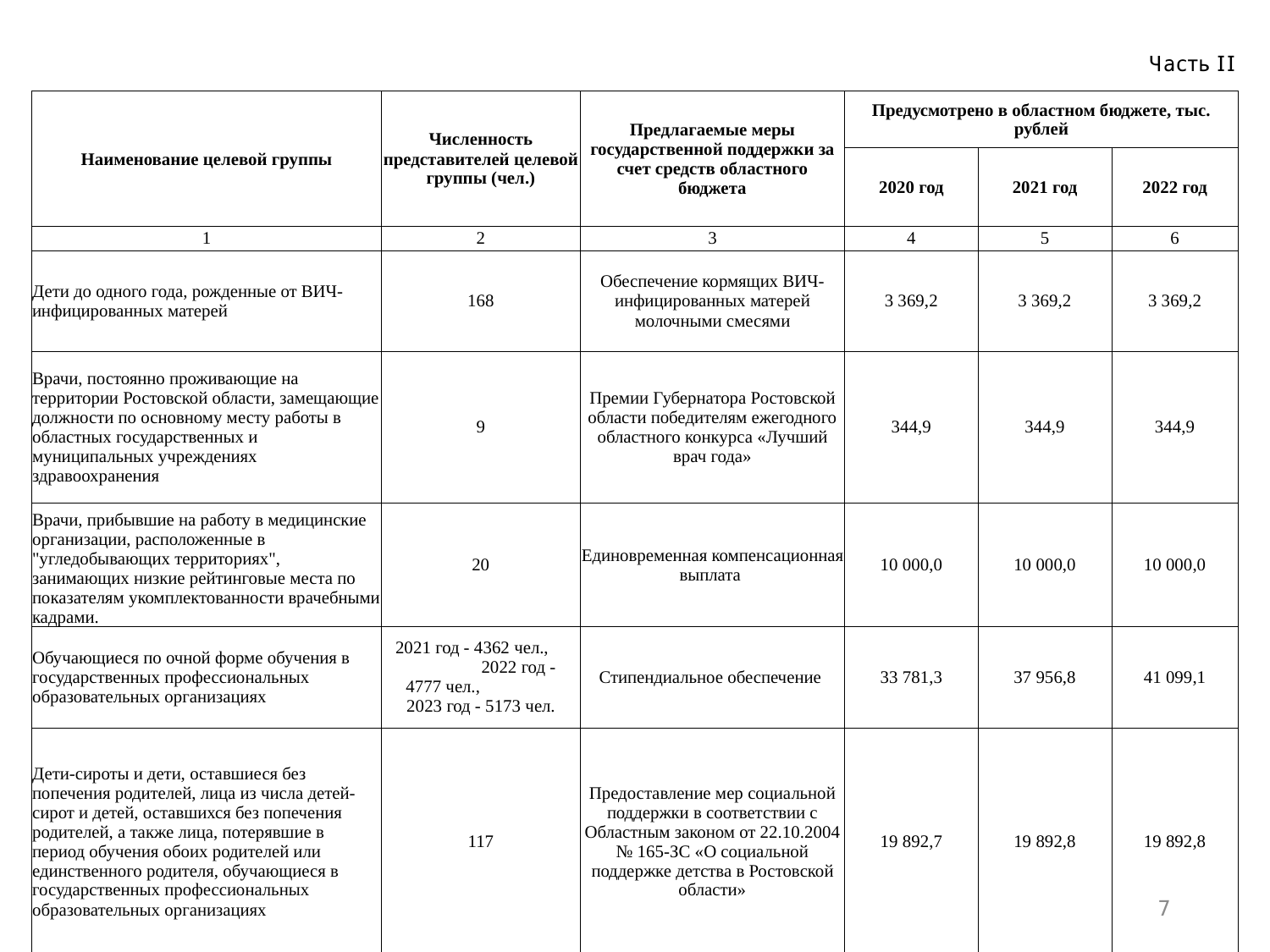

Часть II
| Наименование целевой группы | Численность представителей целевой группы (чел.) | Предлагаемые меры государственной поддержки за счет средств областного бюджета | Предусмотрено в областном бюджете, тыс. рублей |  |  |
| --- | --- | --- | --- | --- | --- |
|  |  |  | 2020 год | 2021 год | 2022 год |
| 1 | 2 | 3 | 4 | 5 | 6 |
| Дети до одного года, рожденные от ВИЧ-инфицированных матерей | 168 | Обеспечение кормящих ВИЧ-инфицированных матерей молочными смесями | 3 369,2 | 3 369,2 | 3 369,2 |
| Врачи, постоянно проживающие на территории Ростовской области, замещающие должности по основному месту работы в областных государственных и муниципальных учреждениях здравоохранения | 9 | Премии Губернатора Ростовской области победителям ежегодного областного конкурса «Лучший врач года» | 344,9 | 344,9 | 344,9 |
| Врачи, прибывшие на работу в медицинские организации, расположенные в "угледобывающих территориях", занимающих низкие рейтинговые места по показателям укомплектованности врачебными кадрами. | 20 | Единовременная компенсационная выплата | 10 000,0 | 10 000,0 | 10 000,0 |
| Обучающиеся по очной форме обучения в государственных профессиональных образовательных организациях | 2021 год - 4362 чел., 2022 год - 4777 чел., 2023 год - 5173 чел. | Стипендиальное обеспечение | 33 781,3 | 37 956,8 | 41 099,1 |
| Дети-сироты и дети, оставшиеся без попечения родителей, лица из числа детей-сирот и детей, оставшихся без попечения родителей, а также лица, потерявшие в период обучения обоих родителей или единственного родителя, обучающиеся в государственных профессиональных образовательных организациях | 117 | Предоставление мер социальной поддержки в соответствии с Областным законом от 22.10.2004 № 165-ЗС «О социальной поддержке детства в Ростовской области» | 19 892,7 | 19 892,8 | 19 892,8 |
7